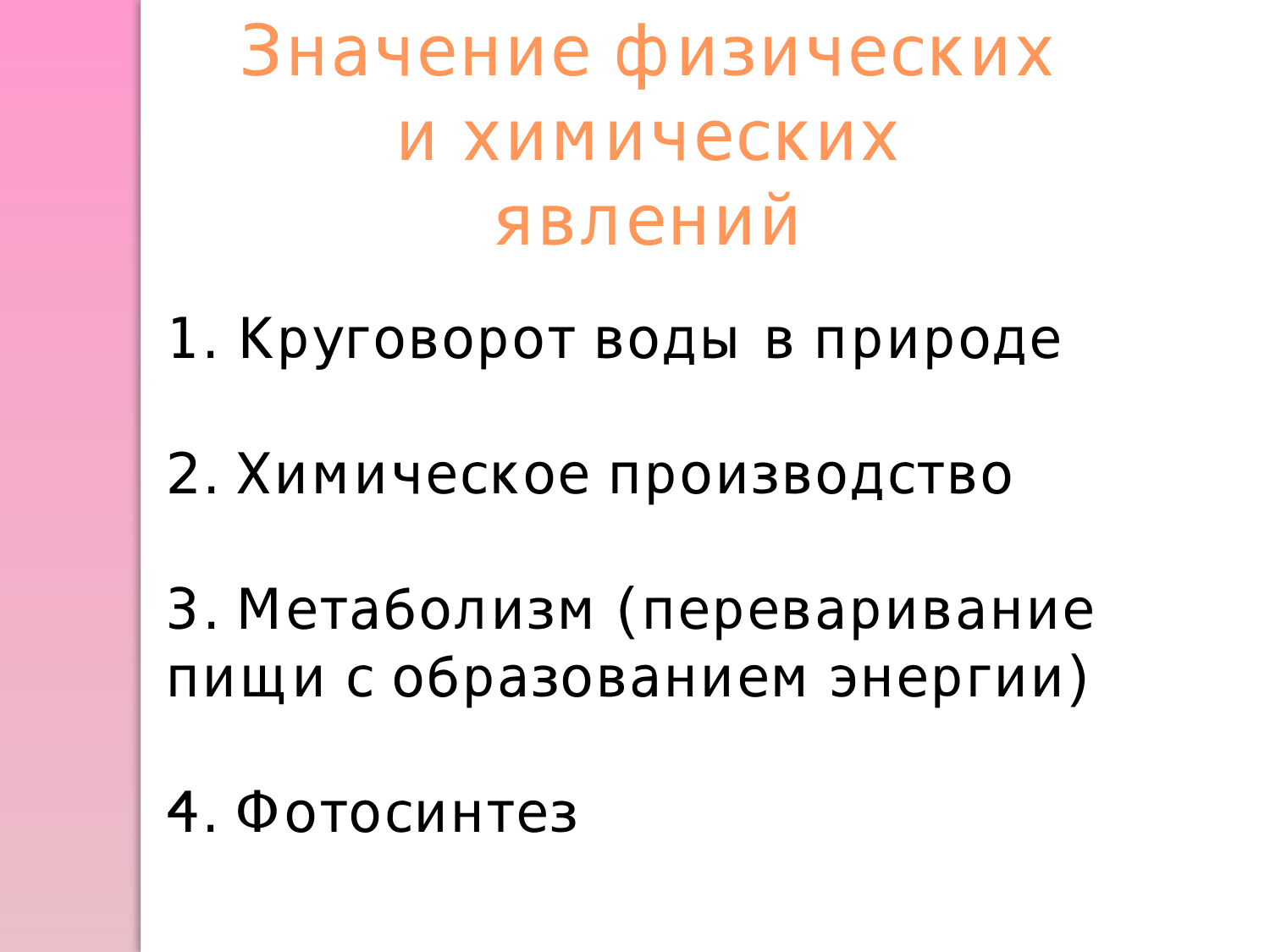

Значение физических
и химических явлений
Круговорот воды в природе

2. Химическое производство

3. Метаболизм (переваривание пищи с образованием энергии)

4. Фотосинтез